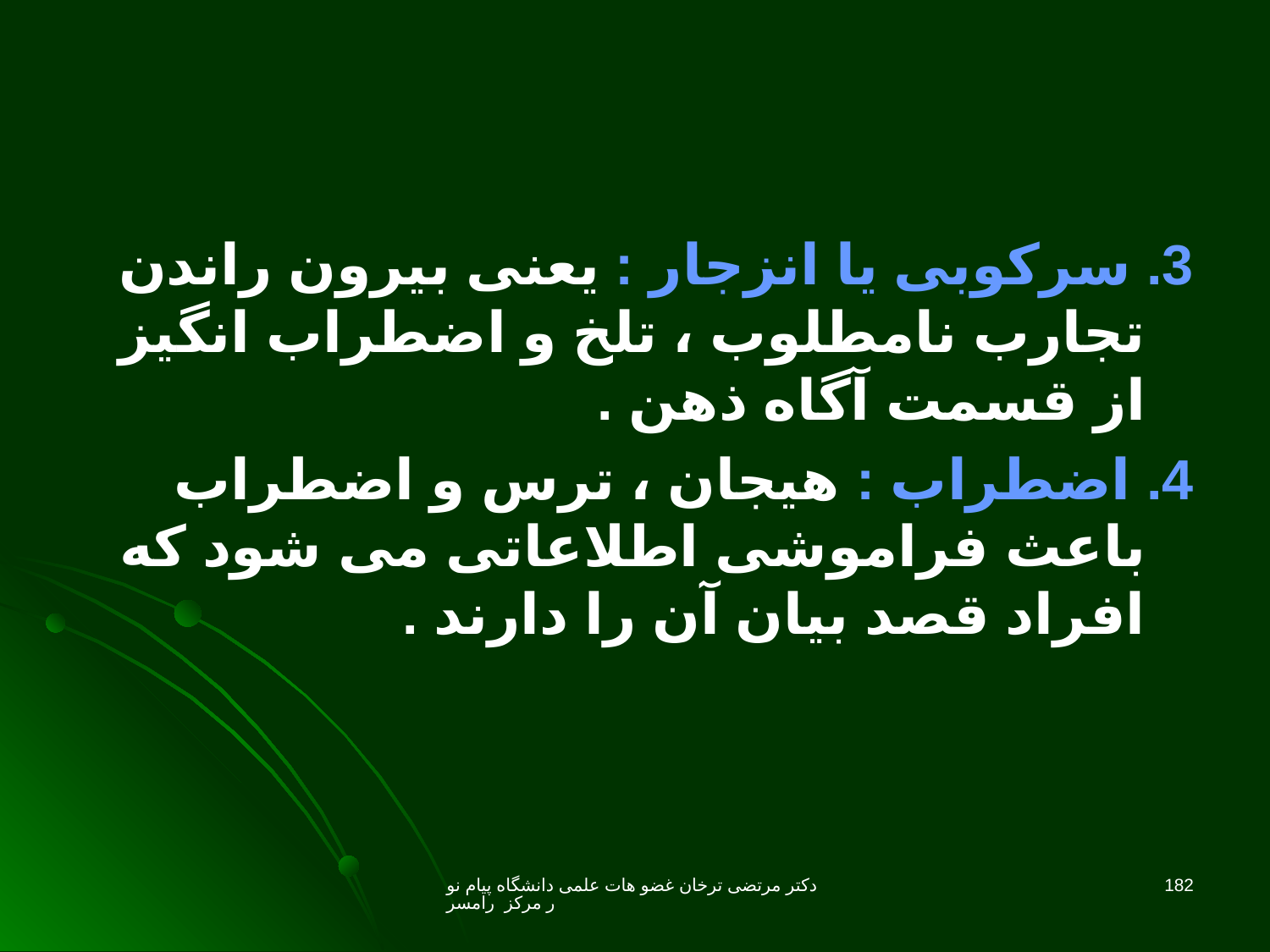

3. سرکوبی یا انزجار : یعنی بیرون راندن تجارب نامطلوب ، تلخ و اضطراب انگیز از قسمت آگاه ذهن .
4. اضطراب : هیجان ، ترس و اضطراب باعث فراموشی اطلاعاتی می شود که افراد قصد بیان آن را دارند .
دکتر مرتضی ترخان غضو هات علمی دانشگاه پیام نور مرکز رامسر
182